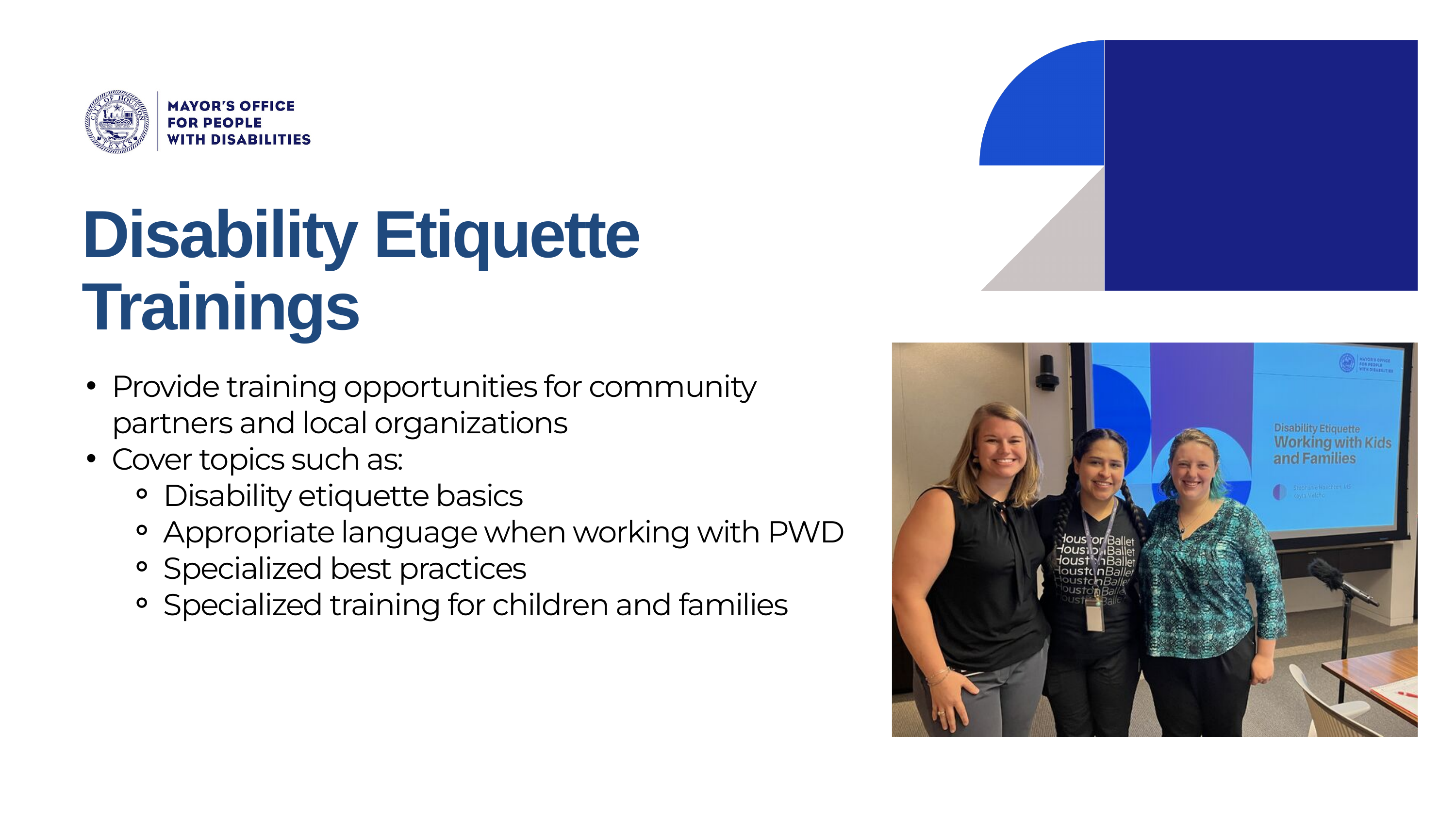

Disability Etiquette
Trainings

Provide training opportunities for community partners and local organizations
Cover topics such as:
Disability etiquette basics
Appropriate language when working with PWD
Specialized best practices
Specialized training for children and families